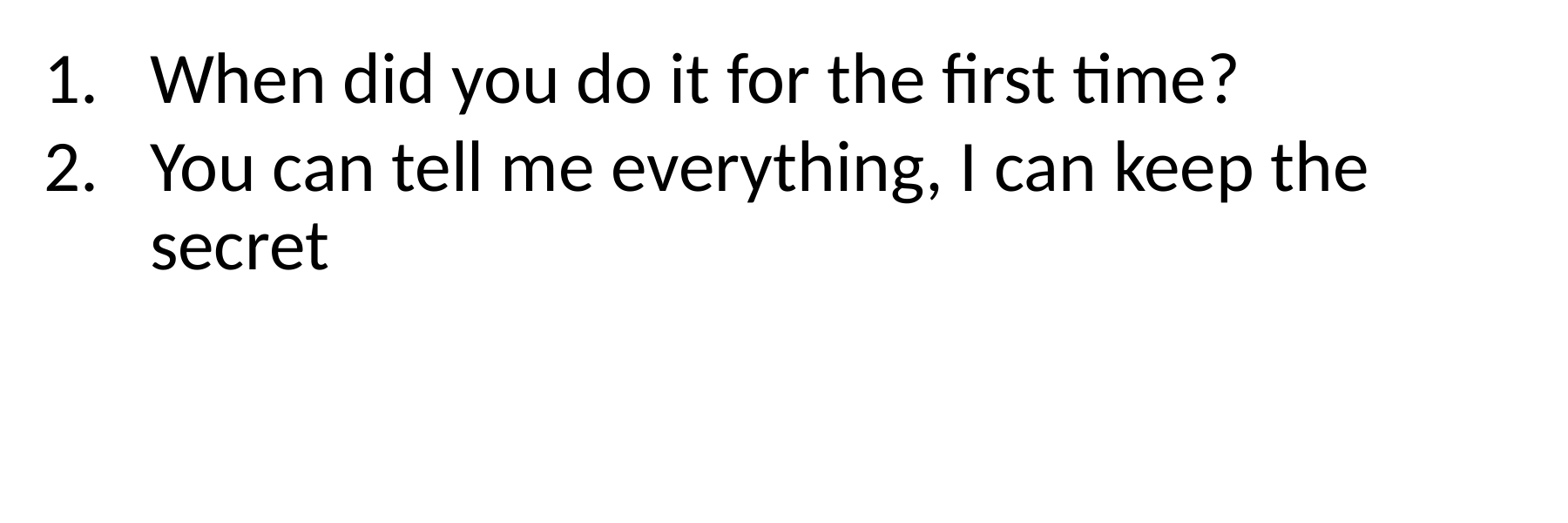

When did you do it for the first time?
You can tell me everything, I can keep the secret